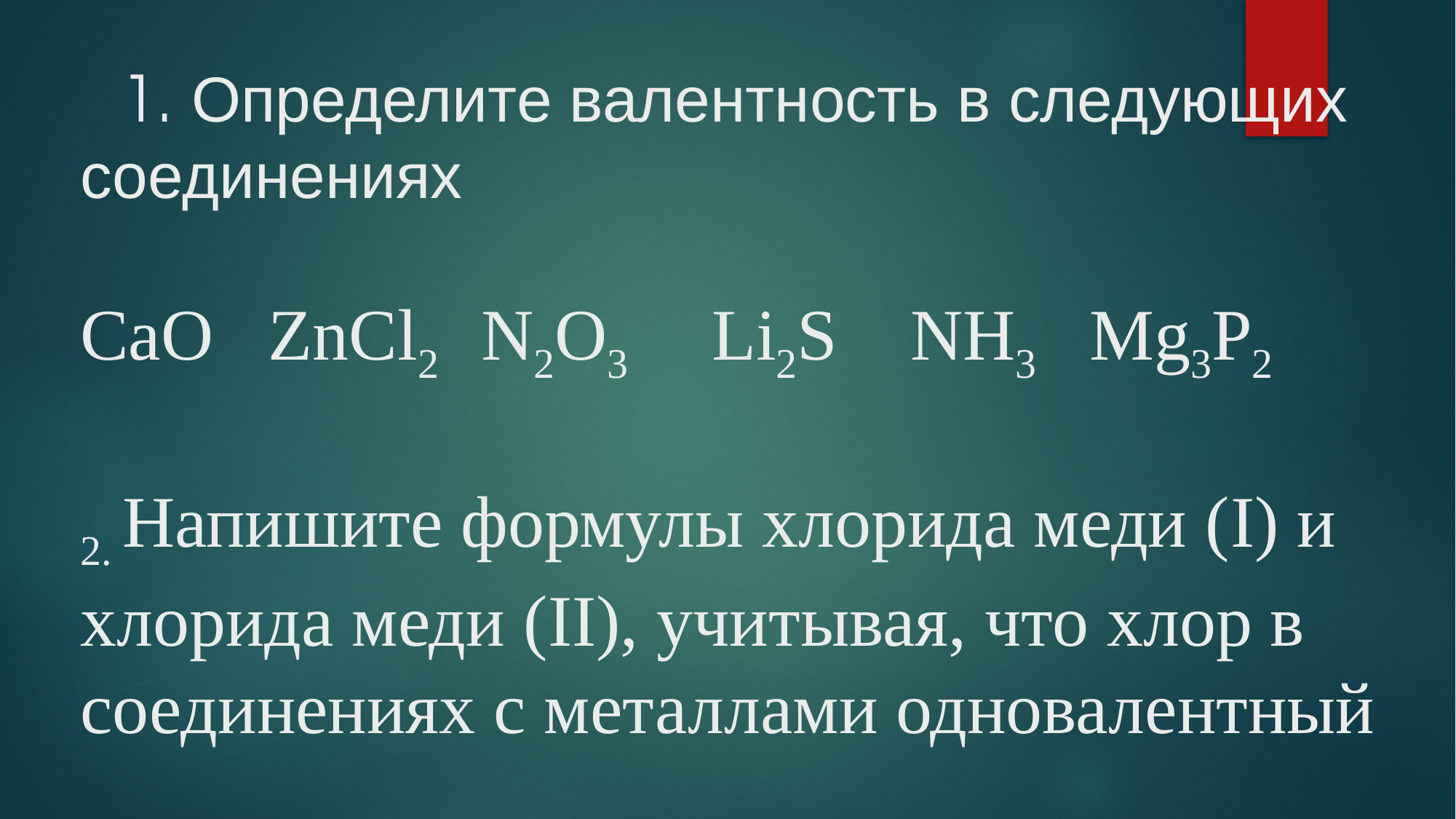

# 1. Определите валентность в следующих соединениях СаО   ZnCl2    N2O3     Li2S    NH3     Mg3P2 2. Напишите формулы хлорида меди (I) и хлорида меди (II), учитывая, что хлор в соединениях с металлами одновалентный